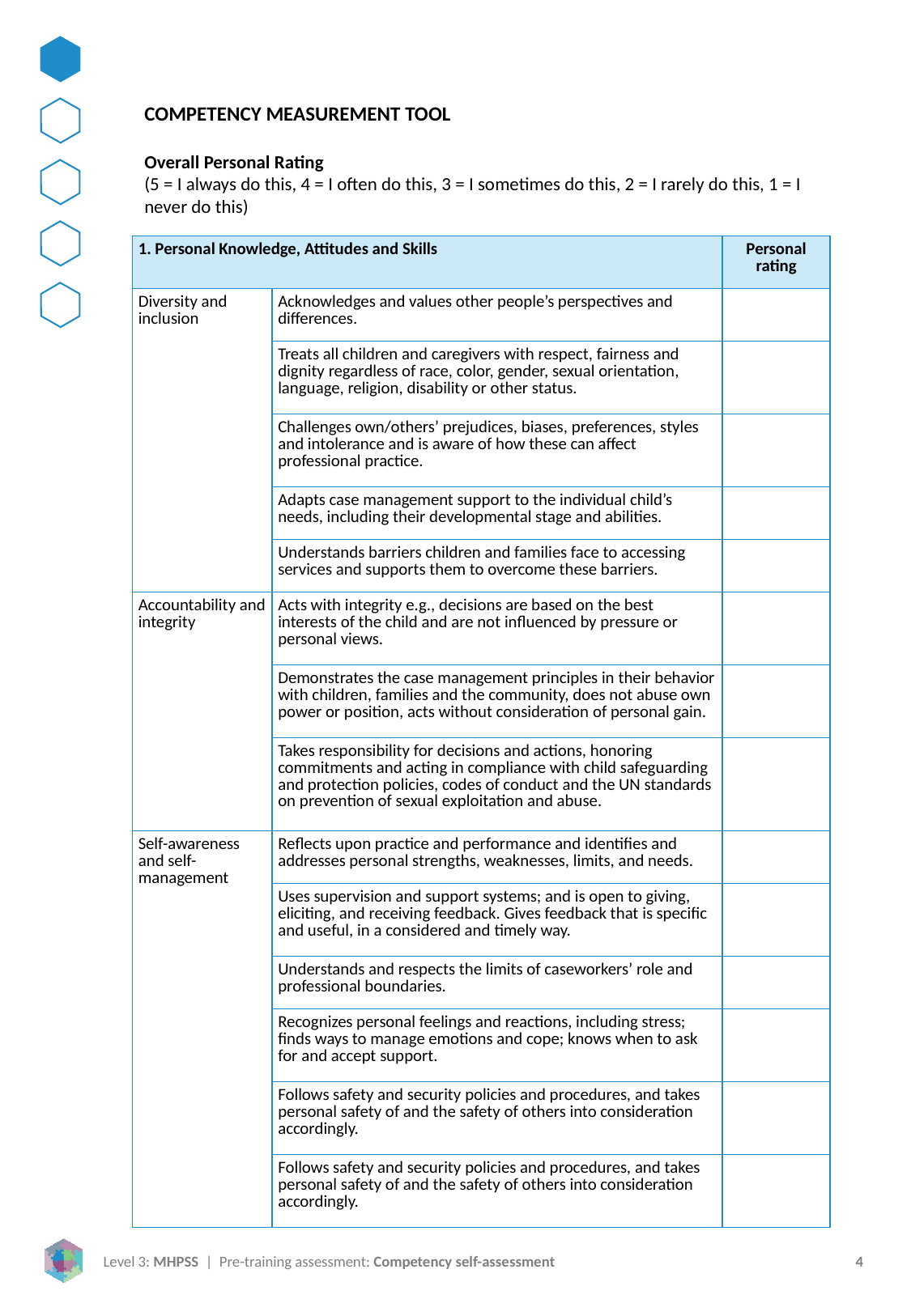

COMPETENCY MEASUREMENT TOOL

Overall Personal Rating
(5 = I always do this, 4 = I often do this, 3 = I sometimes do this, 2 = I rarely do this, 1 = I never do this)

| 1. Personal Knowledge, Attitudes and Skills |  | Personal rating |
| --- | --- | --- |
| Diversity and inclusion | Acknowledges and values other people’s perspectives and differences. |  |
|  | Treats all children and caregivers with respect, fairness and dignity regardless of race, color, gender, sexual orientation, language, religion, disability or other status. |  |
|  | Challenges own/others’ prejudices, biases, preferences, styles and intolerance and is aware of how these can affect professional practice. |  |
|  | Adapts case management support to the individual child’s needs, including their developmental stage and abilities. |  |
|  | Understands barriers children and families face to accessing services and supports them to overcome these barriers. |  |
| Accountability and integrity | Acts with integrity e.g., decisions are based on the best interests of the child and are not influenced by pressure or personal views. |  |
|  | Demonstrates the case management principles in their behavior with children, families and the community, does not abuse own power or position, acts without consideration of personal gain. |  |
|  | Takes responsibility for decisions and actions, honoring commitments and acting in compliance with child safeguarding and protection policies, codes of conduct and the UN standards on prevention of sexual exploitation and abuse. |  |
| Self-awareness and self-management | Reflects upon practice and performance and identifies and addresses personal strengths, weaknesses, limits, and needs. |  |
|  | Uses supervision and support systems; and is open to giving, eliciting, and receiving feedback. Gives feedback that is specific and useful, in a considered and timely way. |  |
|  | Understands and respects the limits of caseworkers’ role and professional boundaries. |  |
|  | Recognizes personal feelings and reactions, including stress; finds ways to manage emotions and cope; knows when to ask for and accept support. |  |
|  | Follows safety and security policies and procedures, and takes personal safety of and the safety of others into consideration accordingly. |  |
|  | Follows safety and security policies and procedures, and takes personal safety of and the safety of others into consideration accordingly. |  |